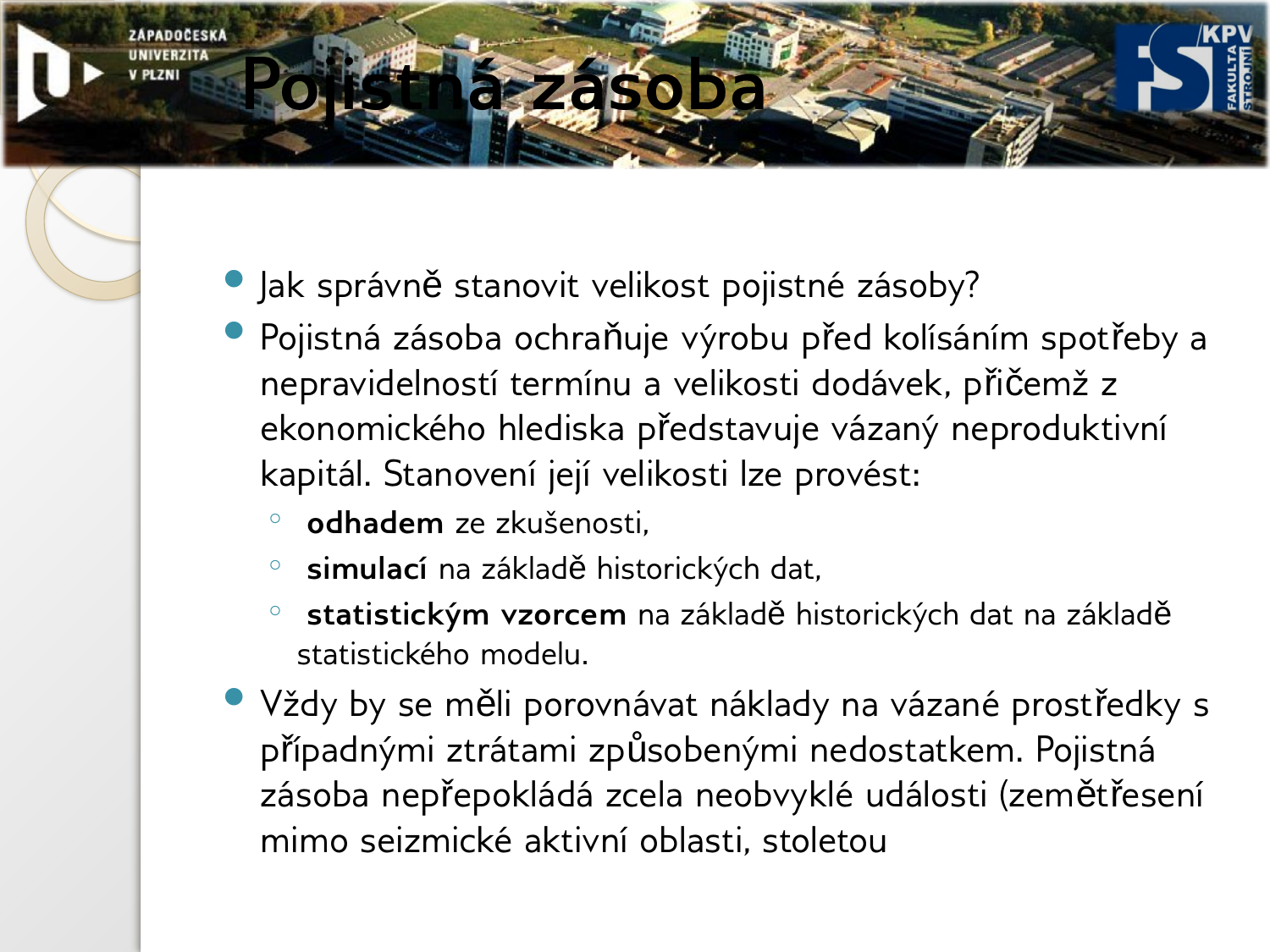

# Pojistná zásoba

Jak správně stanovit velikost pojistné zásoby?
Pojistná zásoba ochraňuje výrobu před kolísáním spotřeby a nepravidelností termínu a velikosti dodávek, přičemž z ekonomického hlediska představuje vázaný neproduktivní kapitál. Stanovení její velikosti lze provést:
 odhadem ze zkušenosti,
 simulací na základě historických dat,
 statistickým vzorcem na základě historických dat na základě statistického modelu.
Vždy by se měli porovnávat náklady na vázané prostředky s případnými ztrátami způsobenými nedostatkem. Pojistná zásoba nepřepokládá zcela neobvyklé události (zemětřesení mimo seizmické aktivní oblasti, stoletou